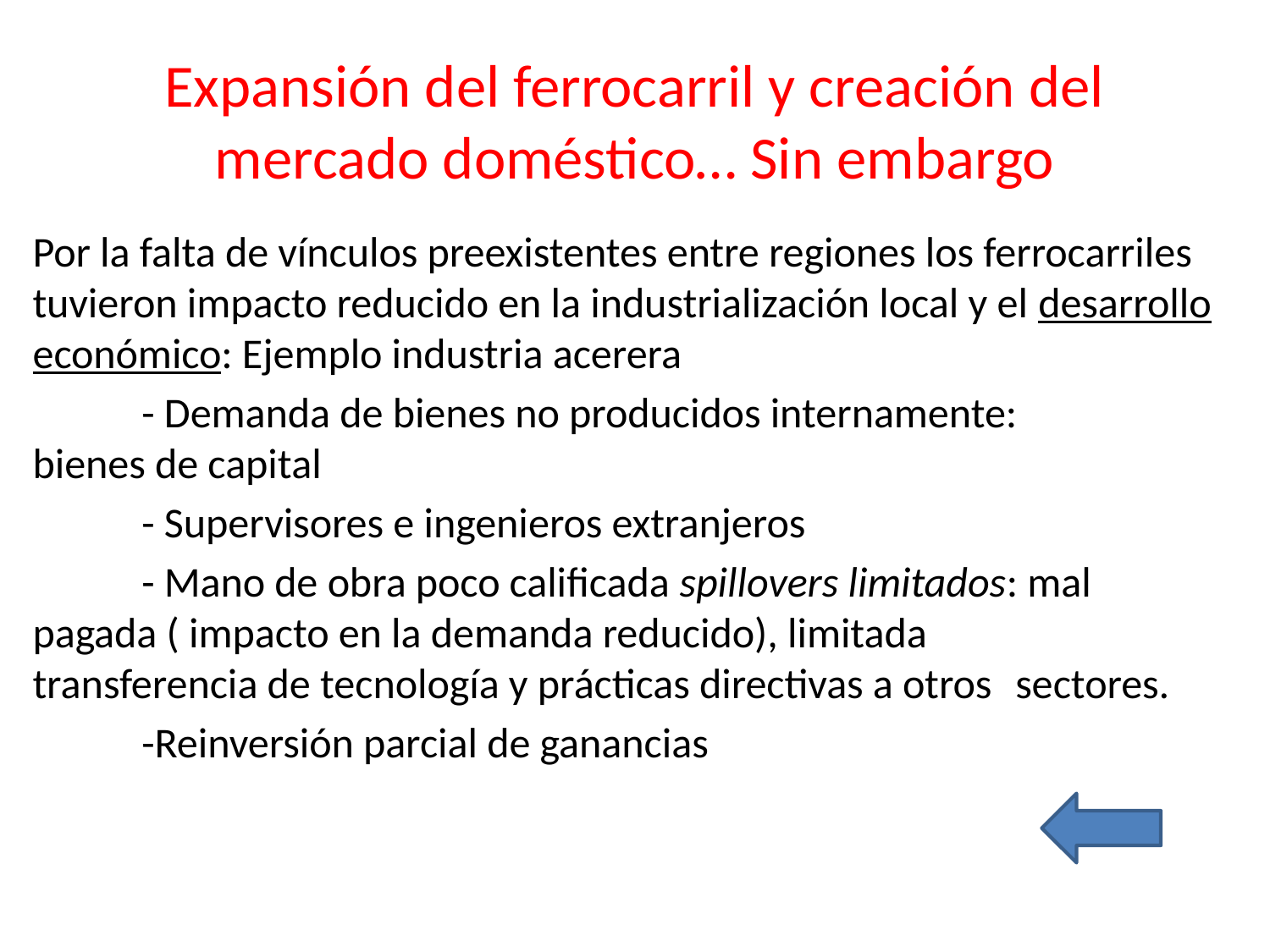

# Expansión del ferrocarril y creación del mercado doméstico… Sin embargo
Por la falta de vínculos preexistentes entre regiones los ferrocarriles tuvieron impacto reducido en la industrialización local y el desarrollo económico: Ejemplo industria acerera
	- Demanda de bienes no producidos internamente: 	bienes de capital
	- Supervisores e ingenieros extranjeros
	- Mano de obra poco calificada spillovers limitados: mal 	pagada ( impacto en la demanda reducido), limitada 	transferencia de tecnología y prácticas directivas a otros 	sectores.
	-Reinversión parcial de ganancias